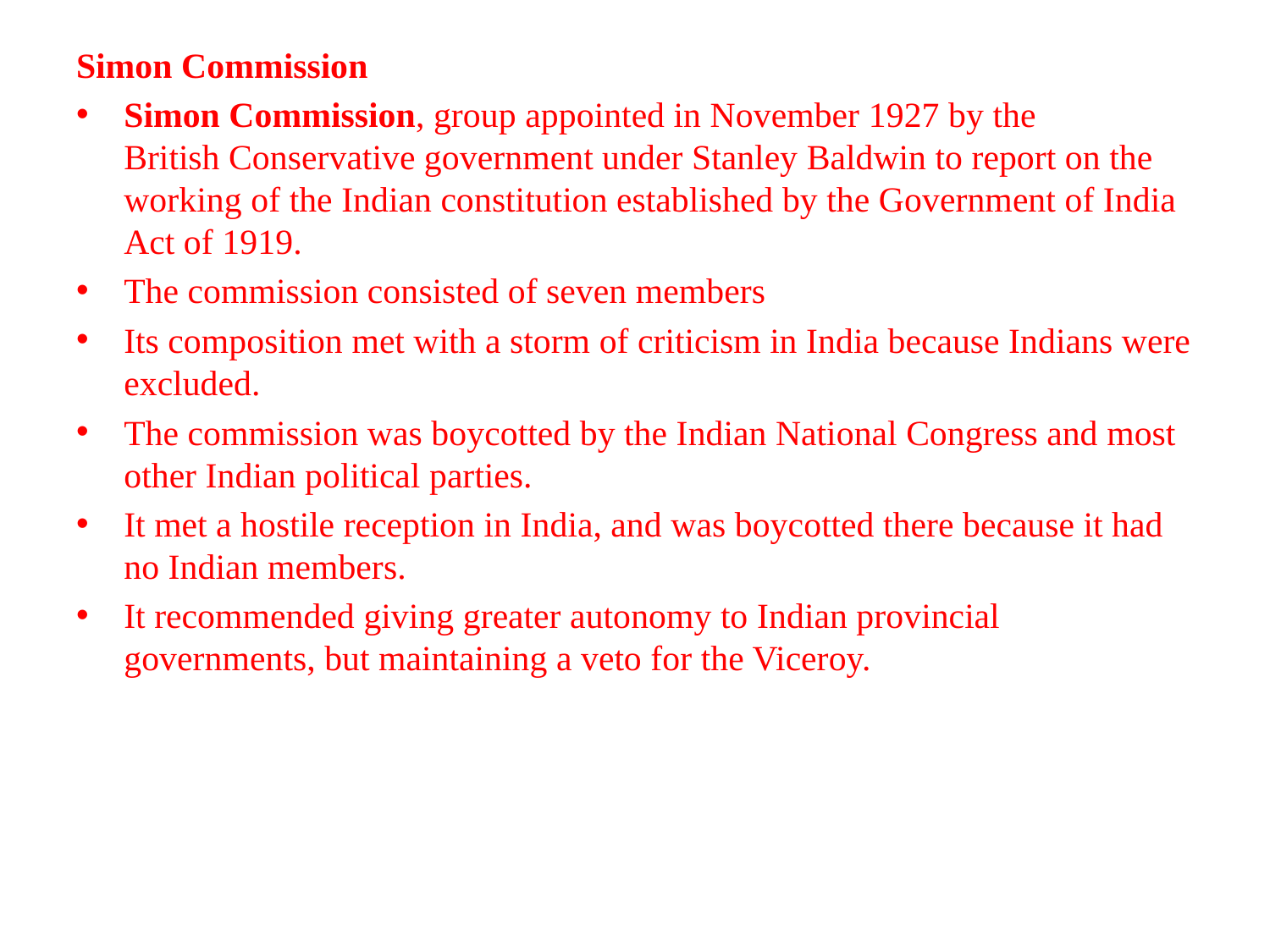

Simon Commission
Simon Commission, group appointed in November 1927 by the British Conservative government under Stanley Baldwin to report on the working of the Indian constitution established by the Government of India Act of 1919.
The commission consisted of seven members
Its composition met with a storm of criticism in India because Indians were excluded.
The commission was boycotted by the Indian National Congress and most other Indian political parties.
It met a hostile reception in India, and was boycotted there because it had no Indian members.
It recommended giving greater autonomy to Indian provincial governments, but maintaining a veto for the Viceroy.